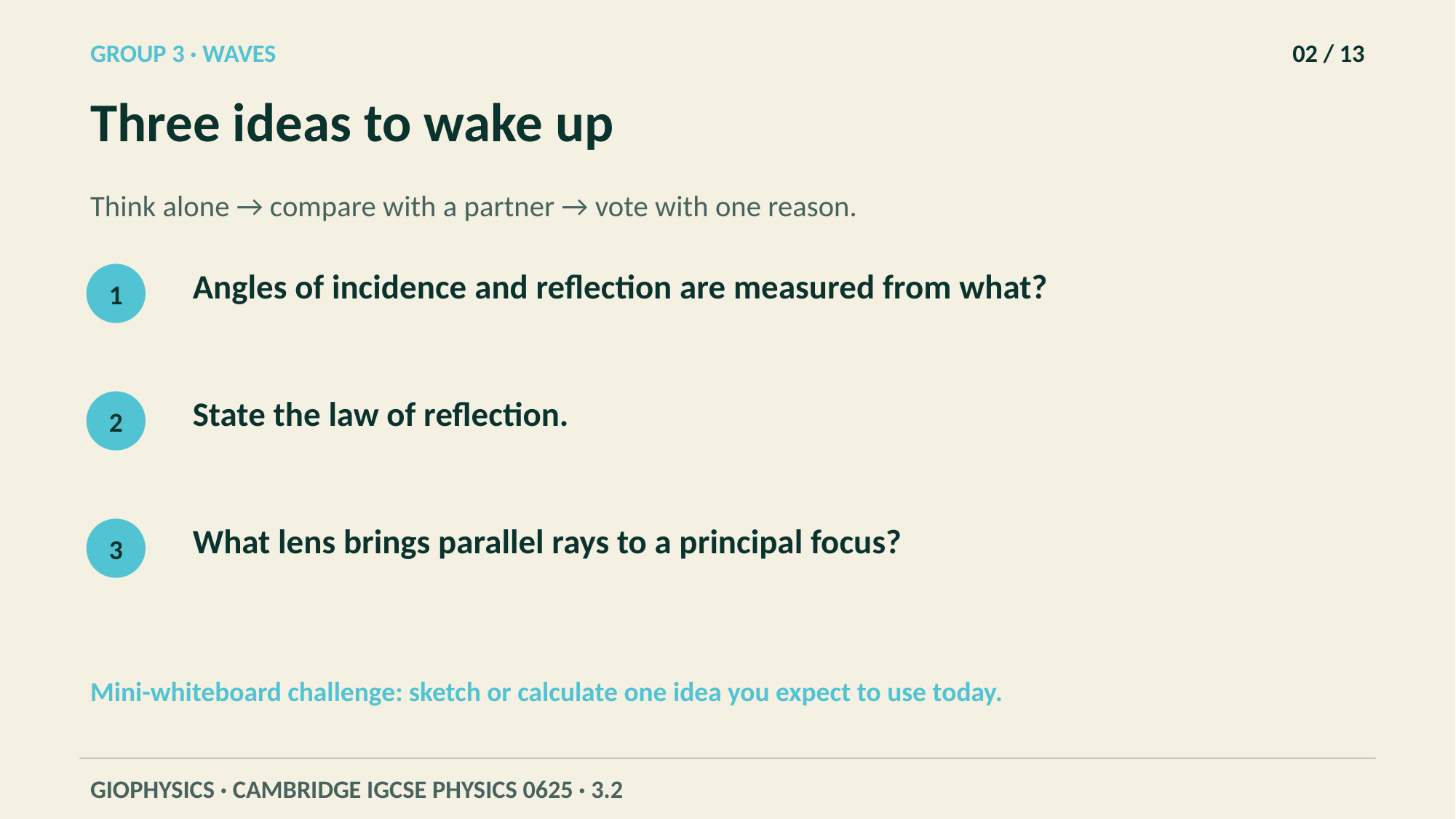

GROUP 3 · WAVES
02 / 13
Three ideas to wake up
Think alone → compare with a partner → vote with one reason.
Angles of incidence and reflection are measured from what?

1
State the law of reflection.

2
What lens brings parallel rays to a principal focus?

3
Mini-whiteboard challenge: sketch or calculate one idea you expect to use today.

GIOPHYSICS · CAMBRIDGE IGCSE PHYSICS 0625 · 3.2